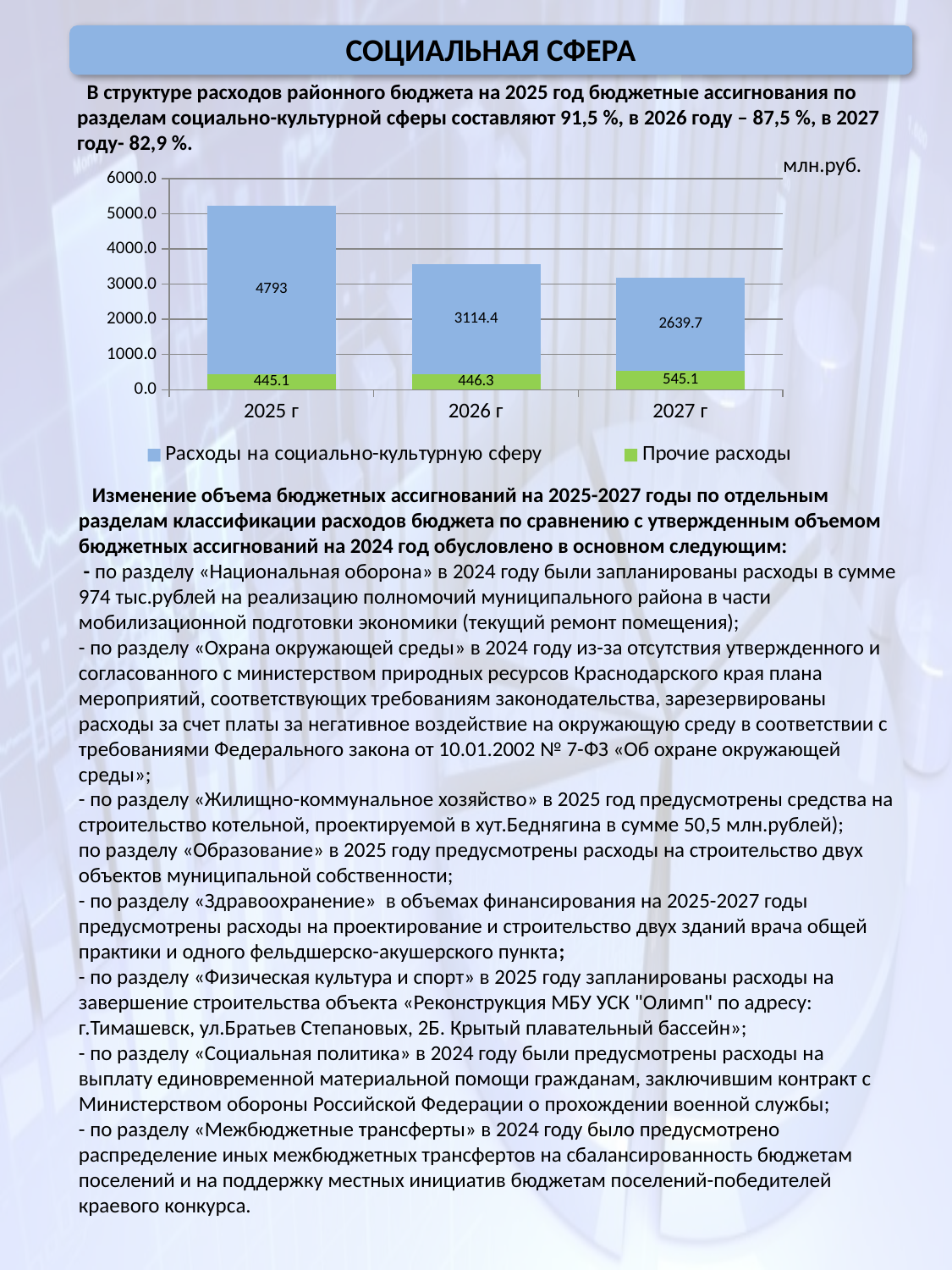

СОЦИАЛЬНАЯ СФЕРА

  В структуре расходов районного бюджета на 2025 год бюджетные ассигнования по разделам социально-культурной сферы составляют 91,5 %, в 2026 году – 87,5 %, в 2027 году- 82,9 %.
млн.руб.

### Chart

| Category | Прочие расходы  | Расходы на социально-культурную сферу |
|---|---|---|
| 2025 г | 445.1 | 4793.0 |
| 2026 г | 446.3 | 3114.4 |
| 2027 г | 545.1 | 2639.7 |
   Изменение объема бюджетных ассигнований на 2025-2027 годы по отдельным разделам классификации расходов бюджета по сравнению с утвержденным объемом бюджетных ассигнований на 2024 год обусловлено в основном следующим:
 - по разделу «Национальная оборона» в 2024 году были запланированы расходы в сумме 974 тыс.рублей на реализацию полномочий муниципального района в части мобилизационной подготовки экономики (текущий ремонт помещения);
- по разделу «Охрана окружающей среды» в 2024 году из-за отсутствия утвержденного и согласованного с министерством природных ресурсов Краснодарского края плана мероприятий, соответствующих требованиям законодательства, зарезервированы расходы за счет платы за негативное воздействие на окружающую среду в соответствии с требованиями Федерального закона от 10.01.2002 № 7-ФЗ «Об охране окружающей среды»;
- по разделу «Жилищно-коммунальное хозяйство» в 2025 год предусмотрены средства на строительство котельной, проектируемой в хут.Беднягина в сумме 50,5 млн.рублей);
по разделу «Образование» в 2025 году предусмотрены расходы на строительство двух объектов муниципальной собственности;
- по разделу «Здравоохранение»  в объемах финансирования на 2025-2027 годы предусмотрены расходы на проектирование и строительство двух зданий врача общей практики и одного фельдшерско-акушерского пункта;
- по разделу «Физическая культура и спорт» в 2025 году запланированы расходы на завершение строительства объекта «Реконструкция МБУ УСК "Олимп" по адресу: г.Тимашевск, ул.Братьев Степановых, 2Б. Крытый плавательный бассейн»;
- по разделу «Социальная политика» в 2024 году были предусмотрены расходы на выплату единовременной материальной помощи гражданам, заключившим контракт с Министерством обороны Российской Федерации о прохождении военной службы;
- по разделу «Межбюджетные трансферты» в 2024 году было предусмотрено распределение иных межбюджетных трансфертов на сбалансированность бюджетам поселений и на поддержку местных инициатив бюджетам поселений-победителей краевого конкурса.